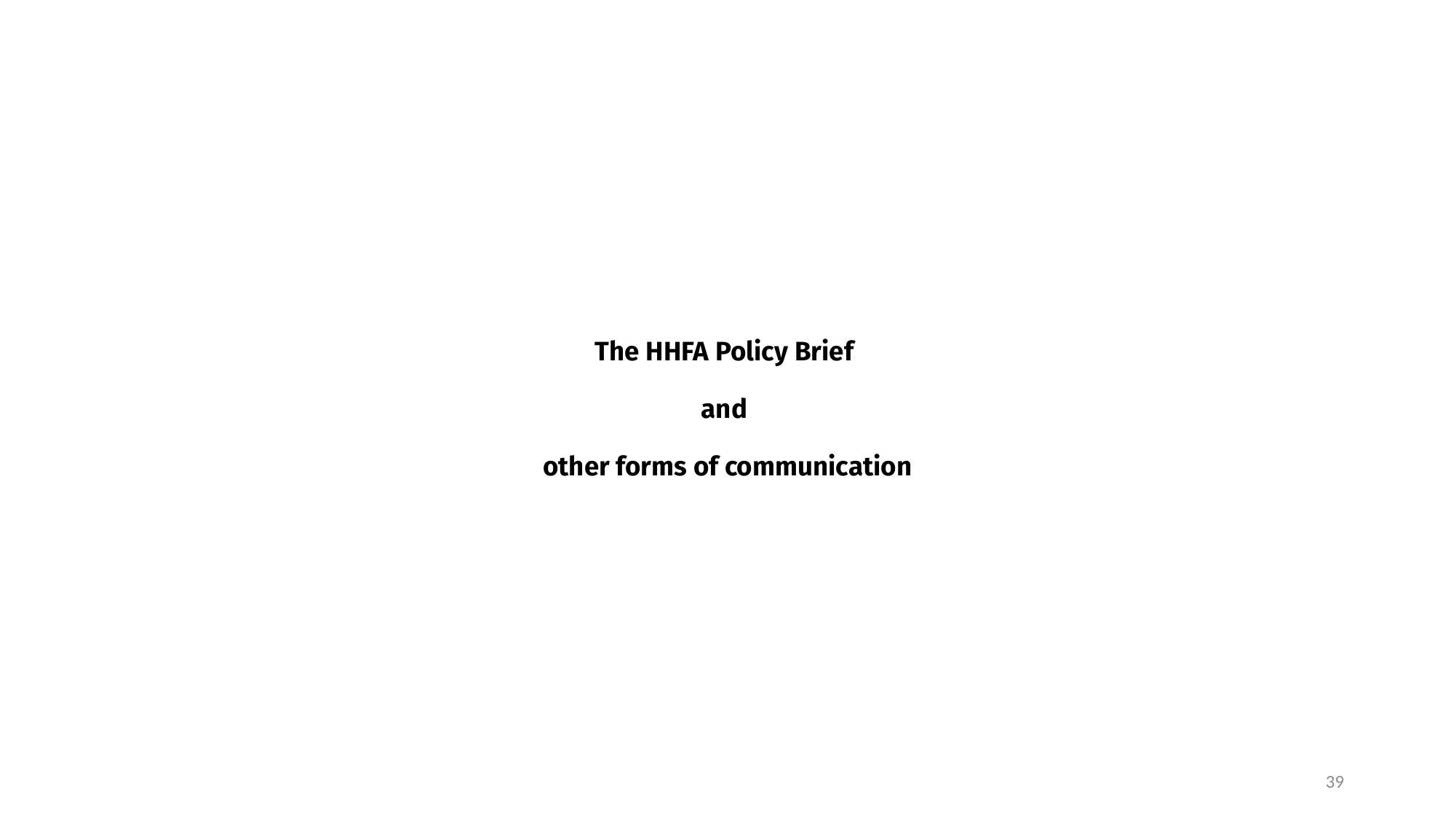

# The HHFA Policy Brief and other forms of communication
39